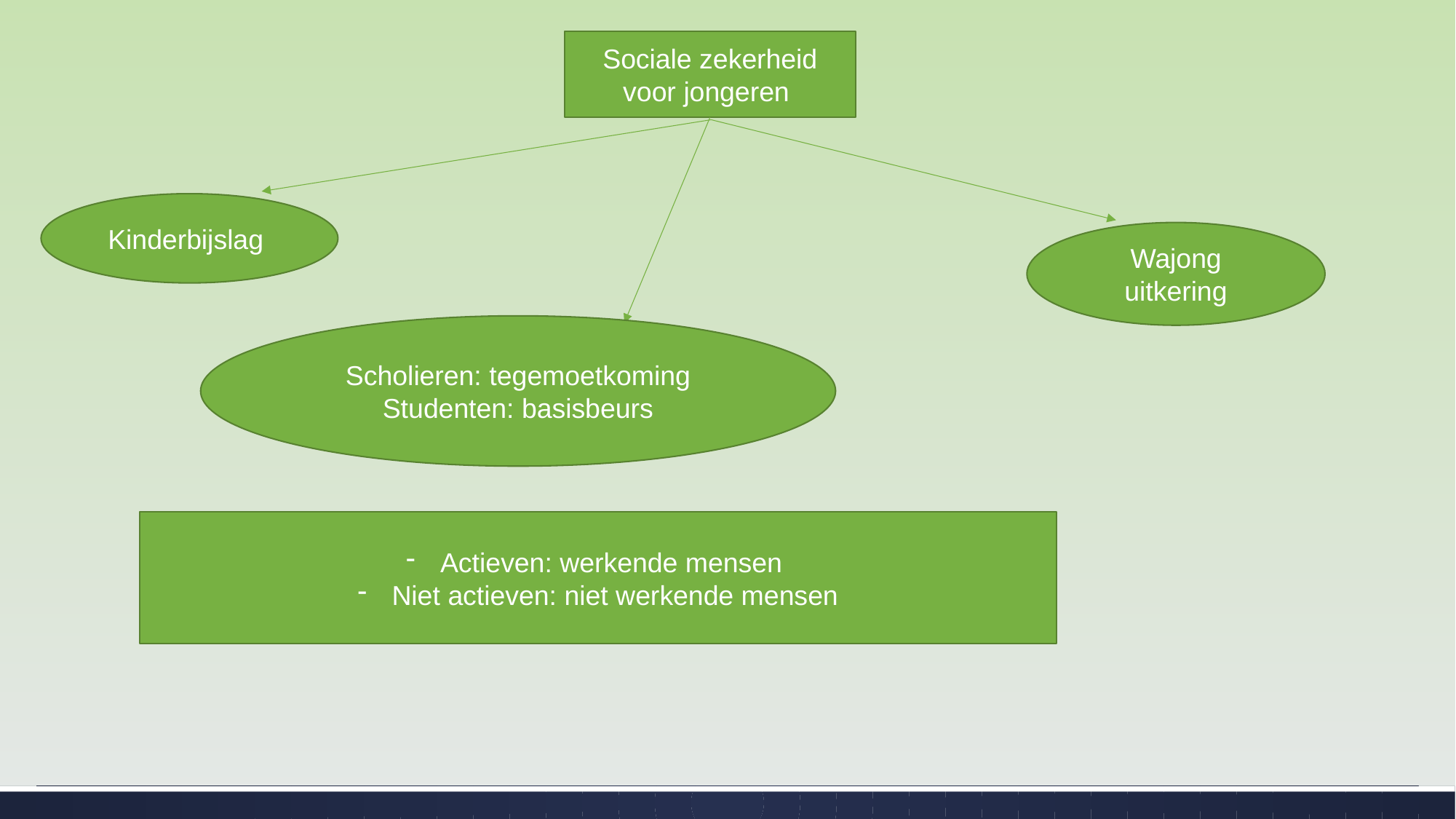

Sociale zekerheid voor jongeren
Kinderbijslag
Wajong uitkering
Scholieren: tegemoetkoming
Studenten: basisbeurs
Actieven: werkende mensen
Niet actieven: niet werkende mensen